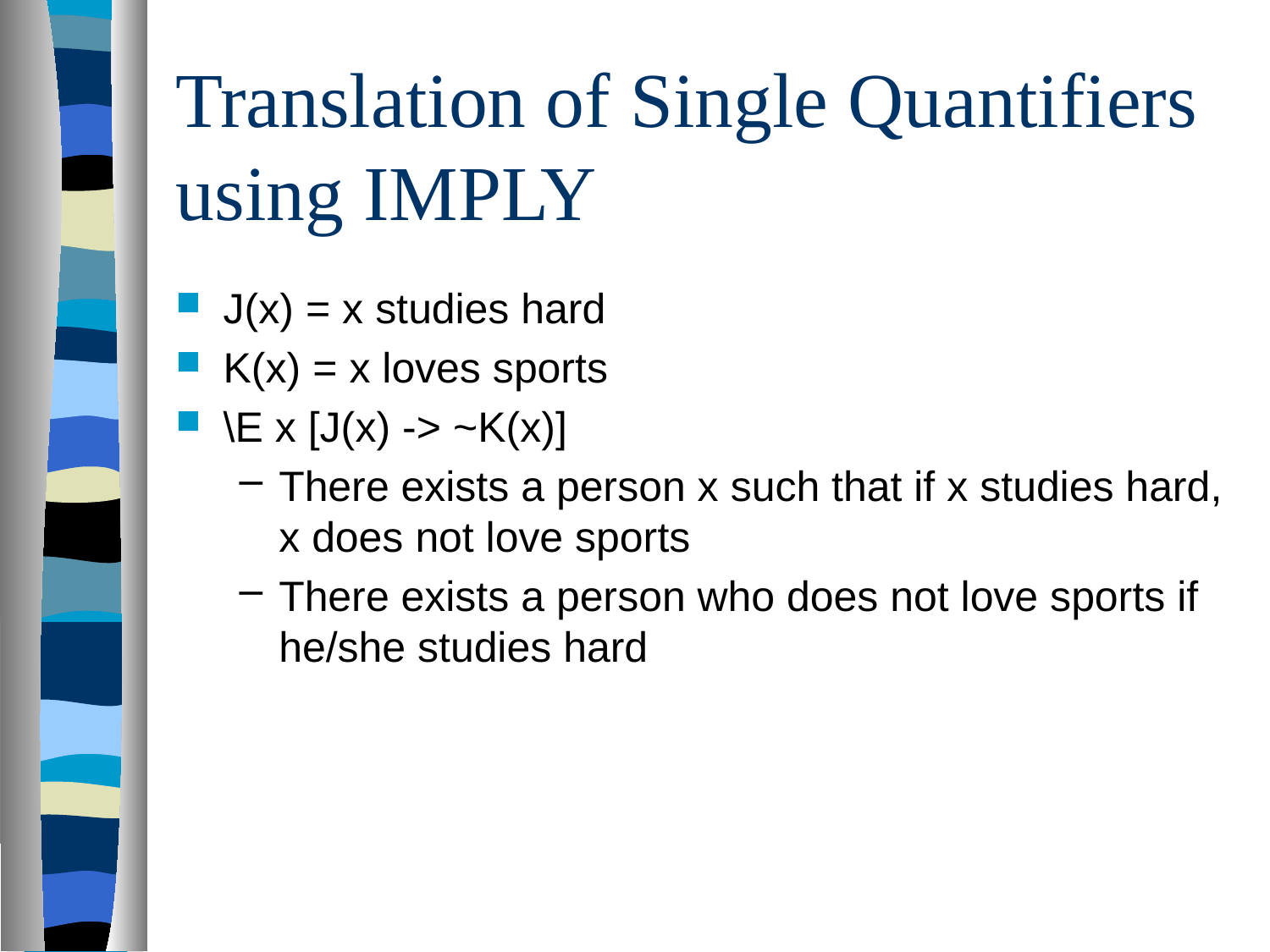

# Translation of Single Quantifiers using IMPLY
J(x) = x studies hard
K(x) = x loves sports
\E x [J(x) -> ~K(x)]
There exists a person x such that if x studies hard, x does not love sports
There exists a person who does not love sports if he/she studies hard